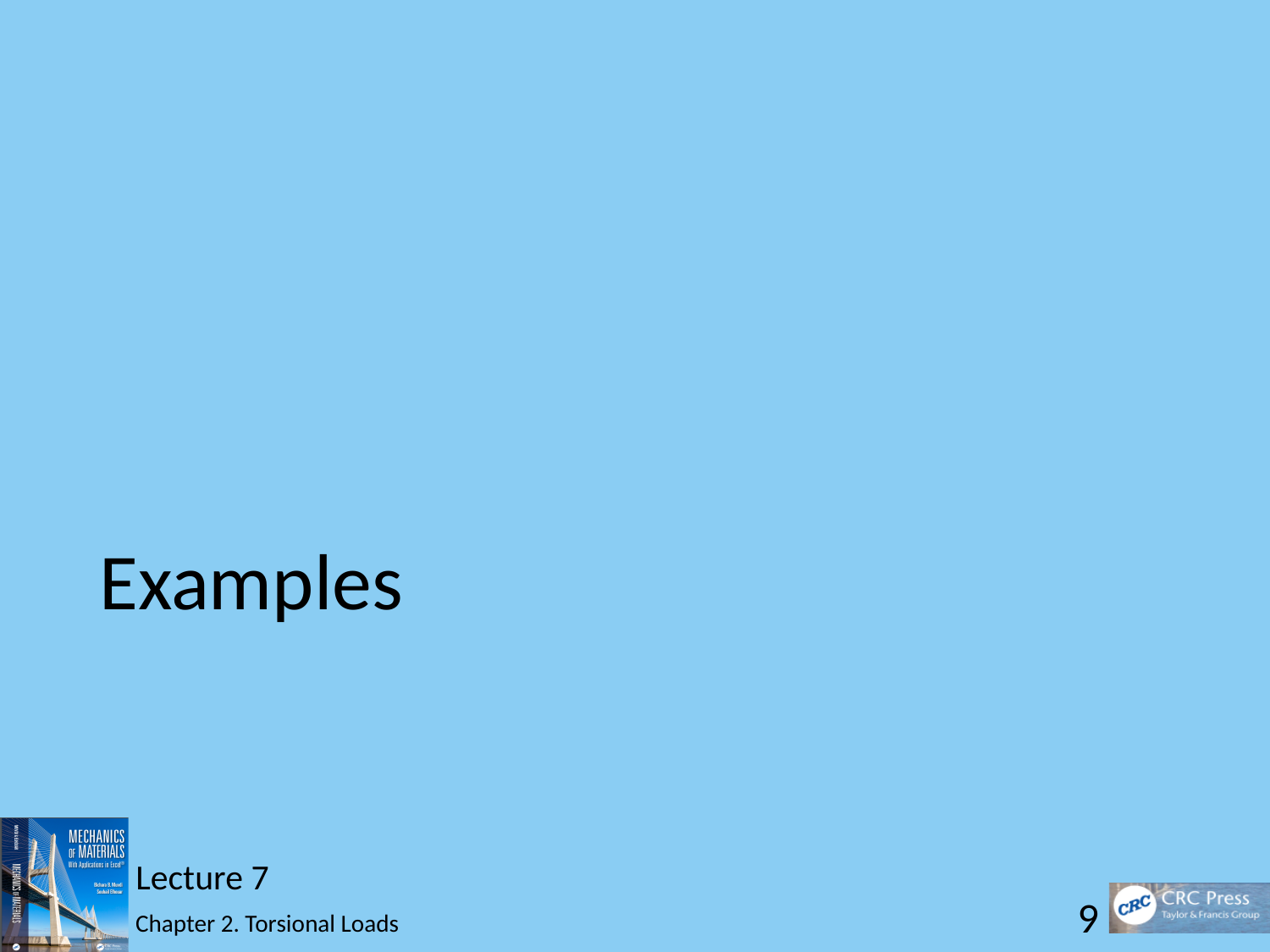

# Examples

Lecture 7
9
Chapter 2. Torsional Loads